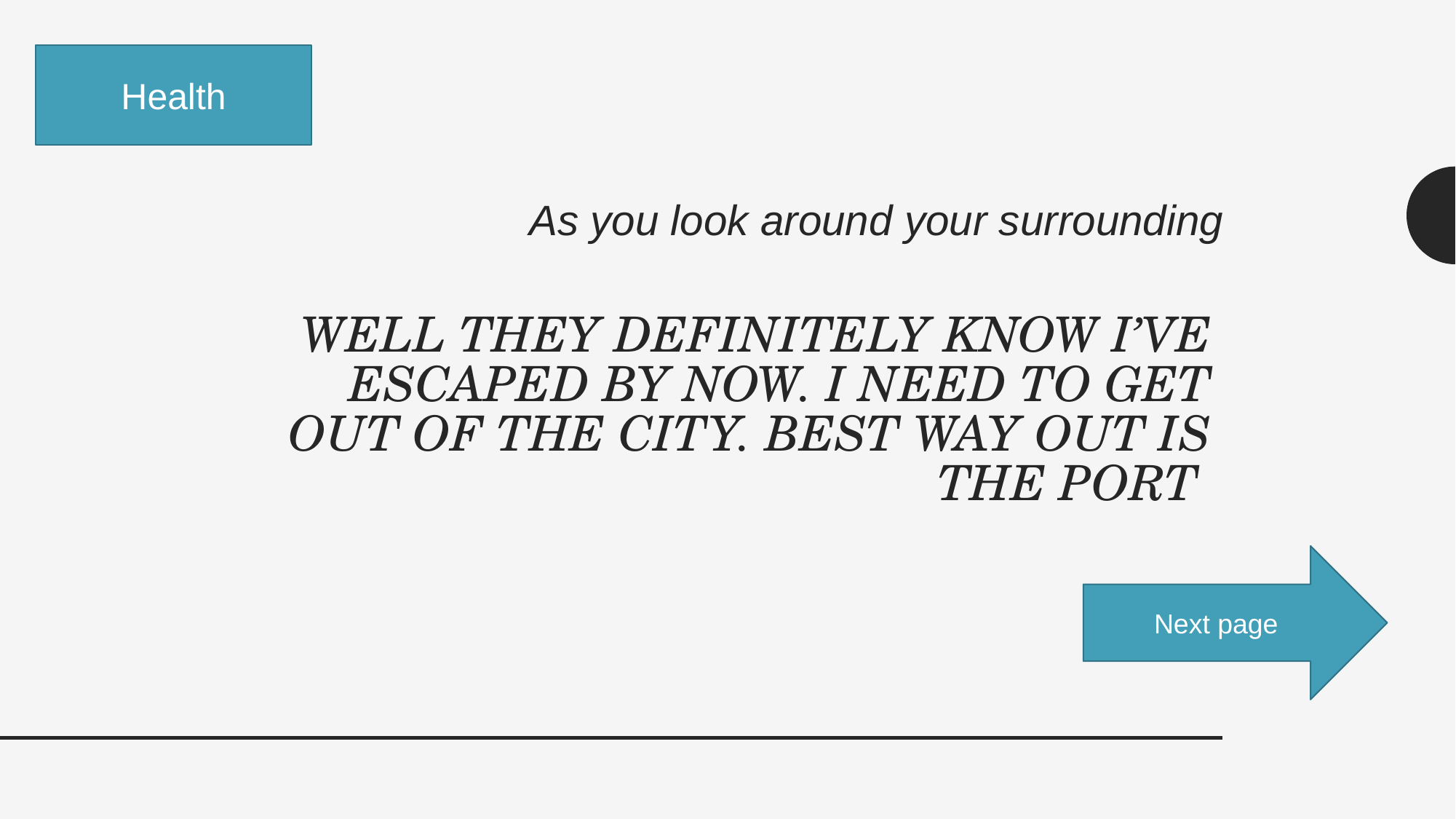

Health
As you look around your surrounding
# Well they definitely know I’ve escaped by now. I need to get out of the city. Best way out is the port
Next page